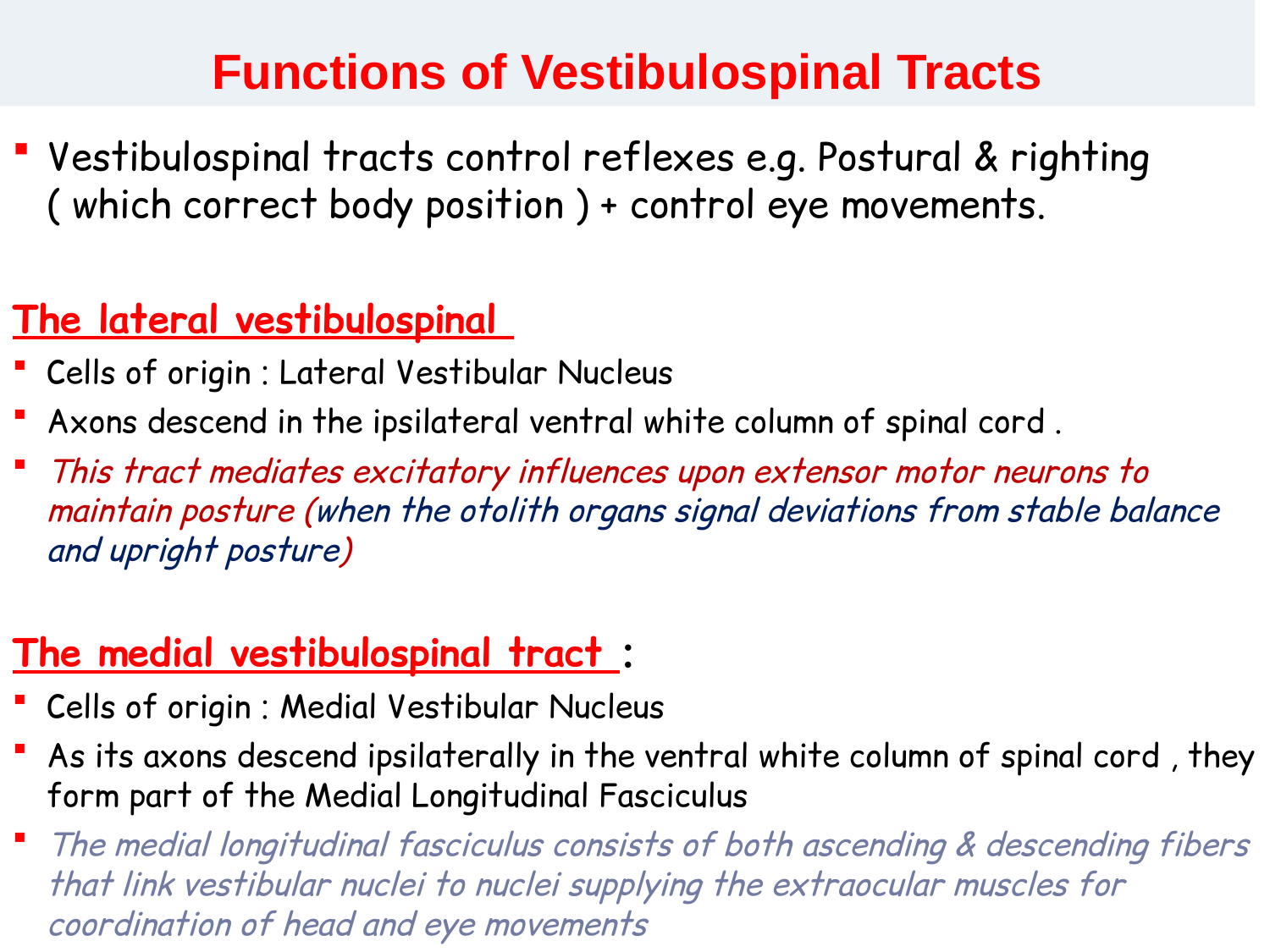

# Functions of Vestibulospinal Tracts
Vestibulospinal tracts control reflexes e.g. Postural & righting ( which correct body position ) + control eye movements.

The lateral vestibulospinal
Cells of origin : Lateral Vestibular Nucleus
Axons descend in the ipsilateral ventral white column of spinal cord .
This tract mediates excitatory influences upon extensor motor neurons to maintain posture (when the otolith organs signal deviations from stable balance and upright posture)

The medial vestibulospinal tract :
Cells of origin : Medial Vestibular Nucleus
As its axons descend ipsilaterally in the ventral white column of spinal cord , they form part of the Medial Longitudinal Fasciculus
The medial longitudinal fasciculus consists of both ascending & descending fibers that link vestibular nuclei to nuclei supplying the extraocular muscles for coordination of head and eye movements